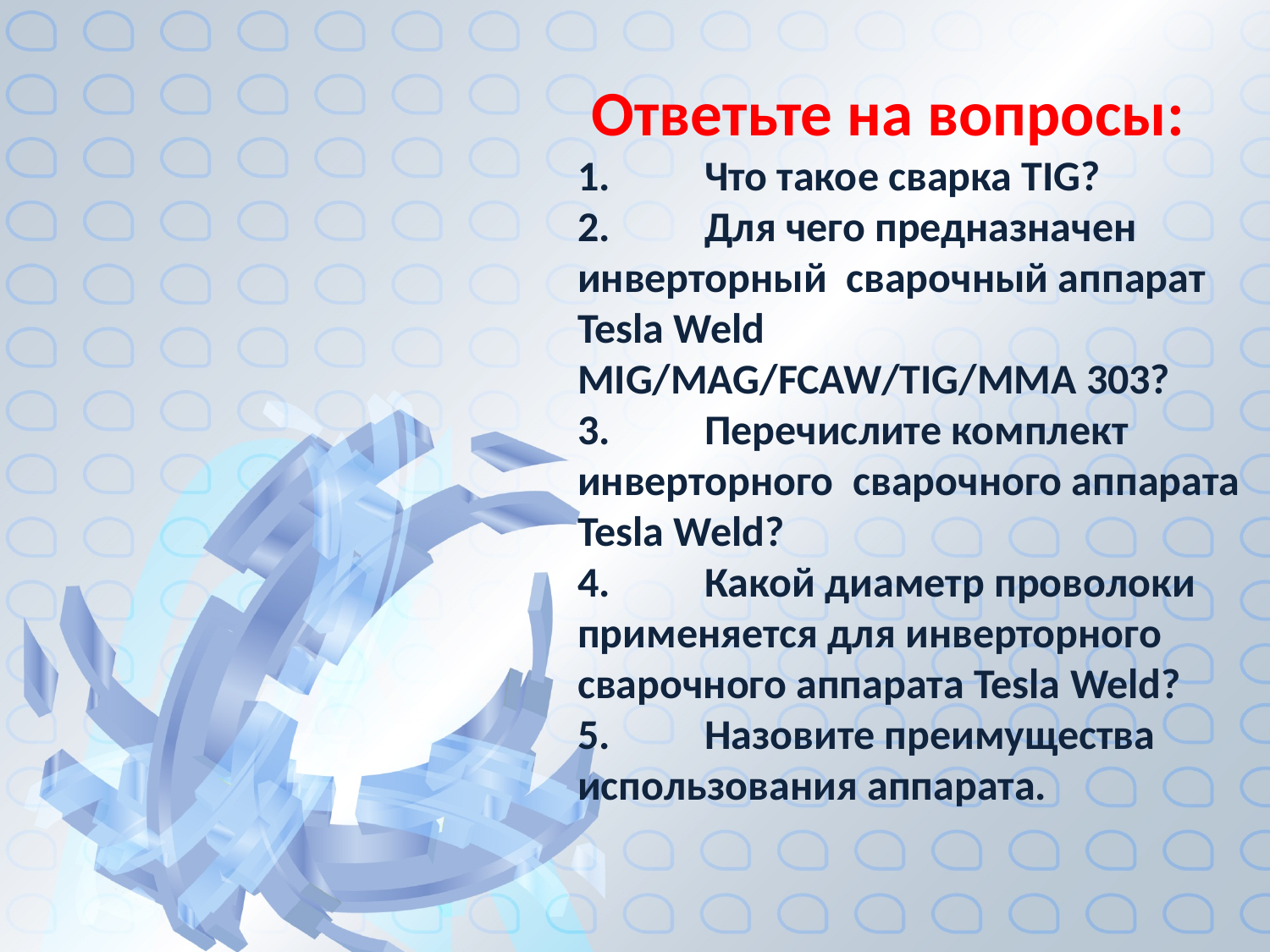

Ответьте на вопросы:
1.	Что такое сварка TIG?
2.	Для чего предназначен инверторный  сварочный аппарат Tesla Weld MIG/MAG/FCAW/TIG/MMA 303?
3.	Перечислите комплект инверторного  сварочного аппарата Tesla Weld?
4.	Какой диаметр проволоки применяется для инверторного  сварочного аппарата Tesla Weld?
5.	Назовите преимущества использования аппарата.